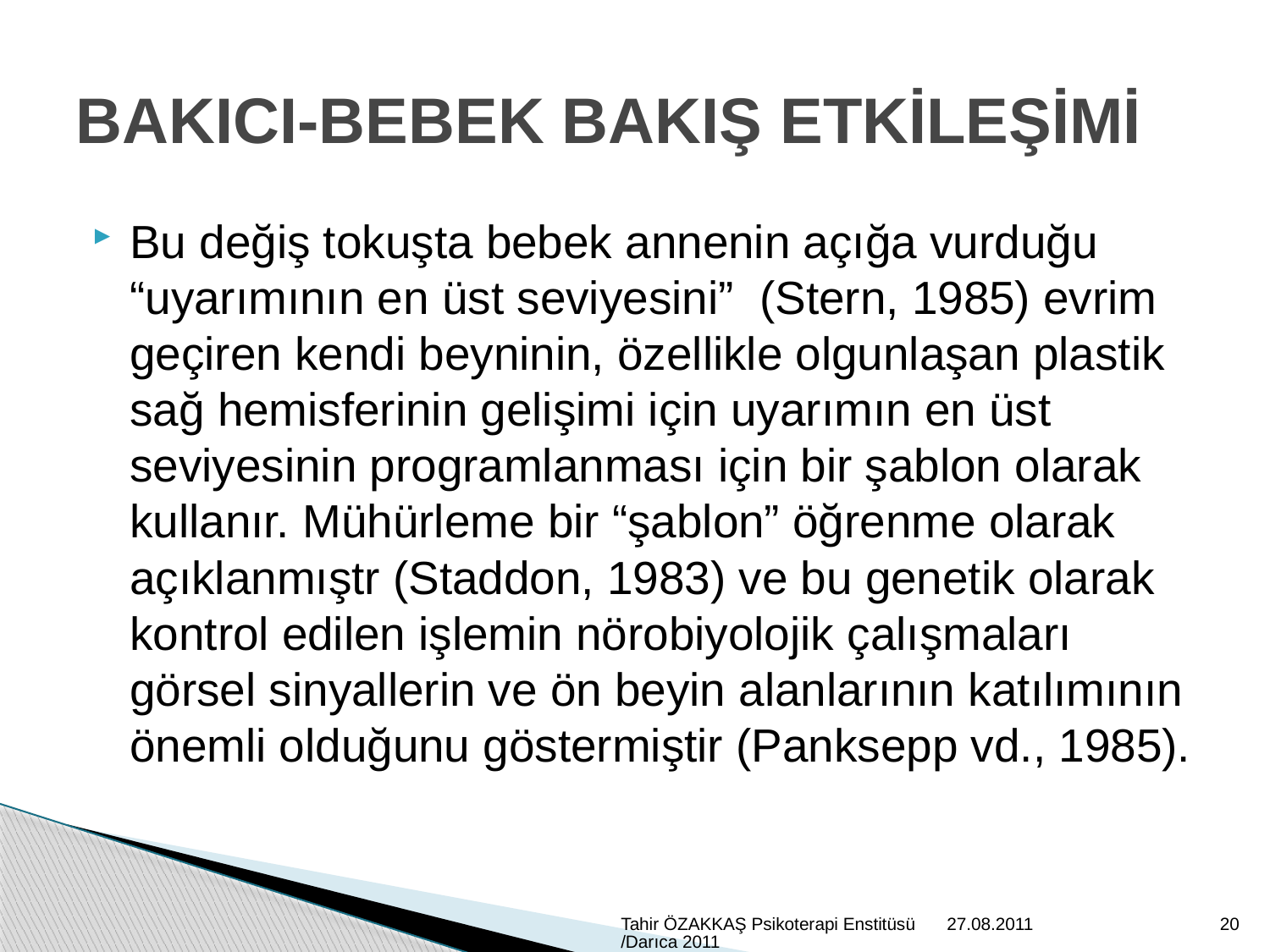

# BakIcI-Bebek BakIş Etkİleşİmİ
Bu değiş tokuşta bebek annenin açığa vurduğu “uyarımının en üst seviyesini”  (Stern, 1985) evrim geçiren kendi beyninin, özellikle olgunlaşan plastik sağ hemisferinin gelişimi için uyarımın en üst seviyesinin programlanması için bir şablon olarak kullanır. Mühürleme bir “şablon” öğrenme olarak açıklanmıştr (Staddon, 1983) ve bu genetik olarak kontrol edilen işlemin nörobiyolojik çalışmaları görsel sinyallerin ve ön beyin alanlarının katılımının önemli olduğunu göstermiştir (Panksepp vd., 1985).
Tahir ÖZAKKAŞ Psikoterapi Enstitüsü /Darıca 2011
27.08.2011
20